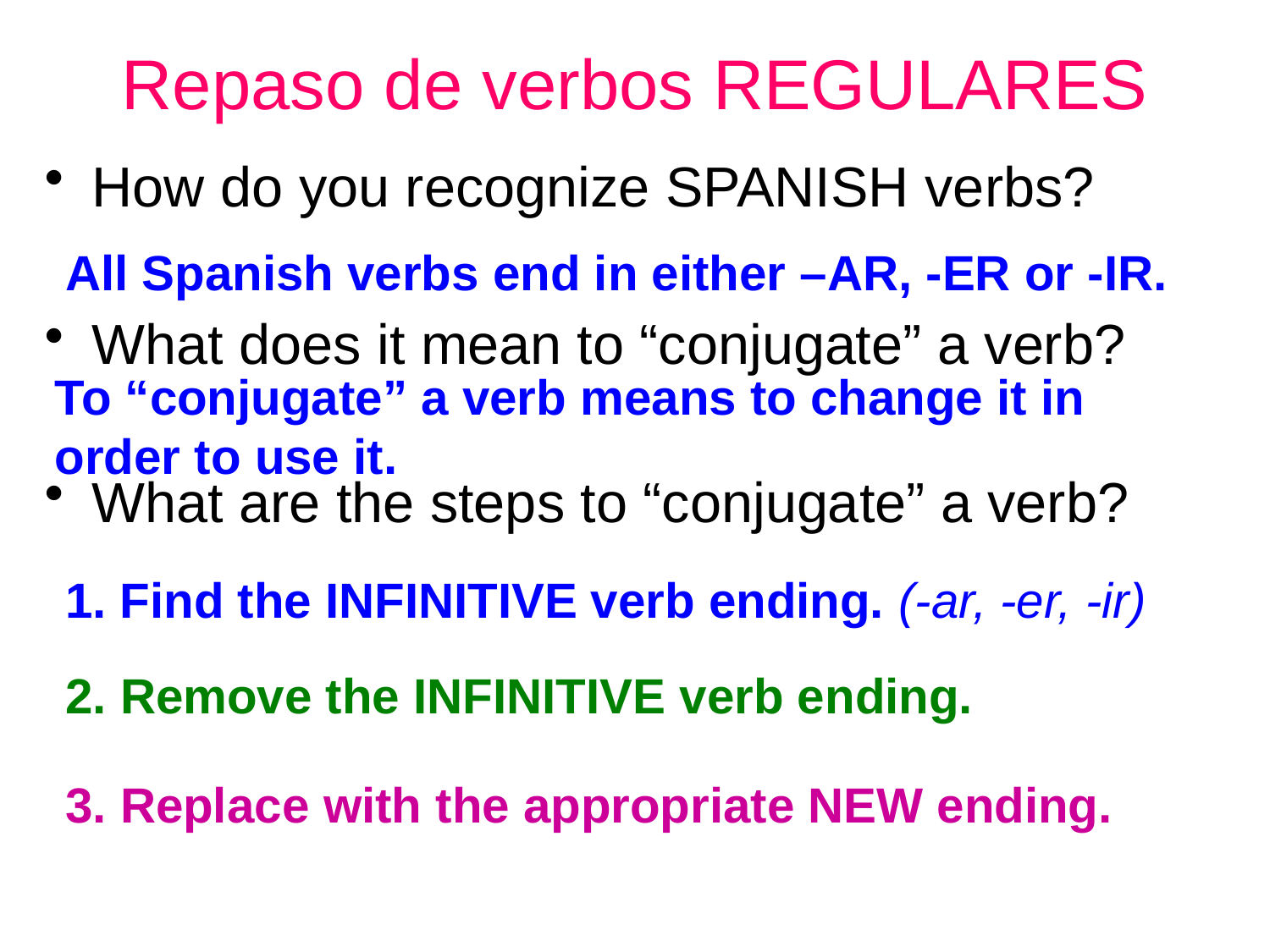

# Repaso de verbos REGULARES
How do you recognize SPANISH verbs?

What does it mean to “conjugate” a verb?

What are the steps to “conjugate” a verb?
All Spanish verbs end in either –AR, -ER or -IR.
To “conjugate” a verb means to change it in order to use it.
1. Find the INFINITIVE verb ending. (-ar, -er, -ir)
2. Remove the INFINITIVE verb ending.
3. Replace with the appropriate NEW ending.